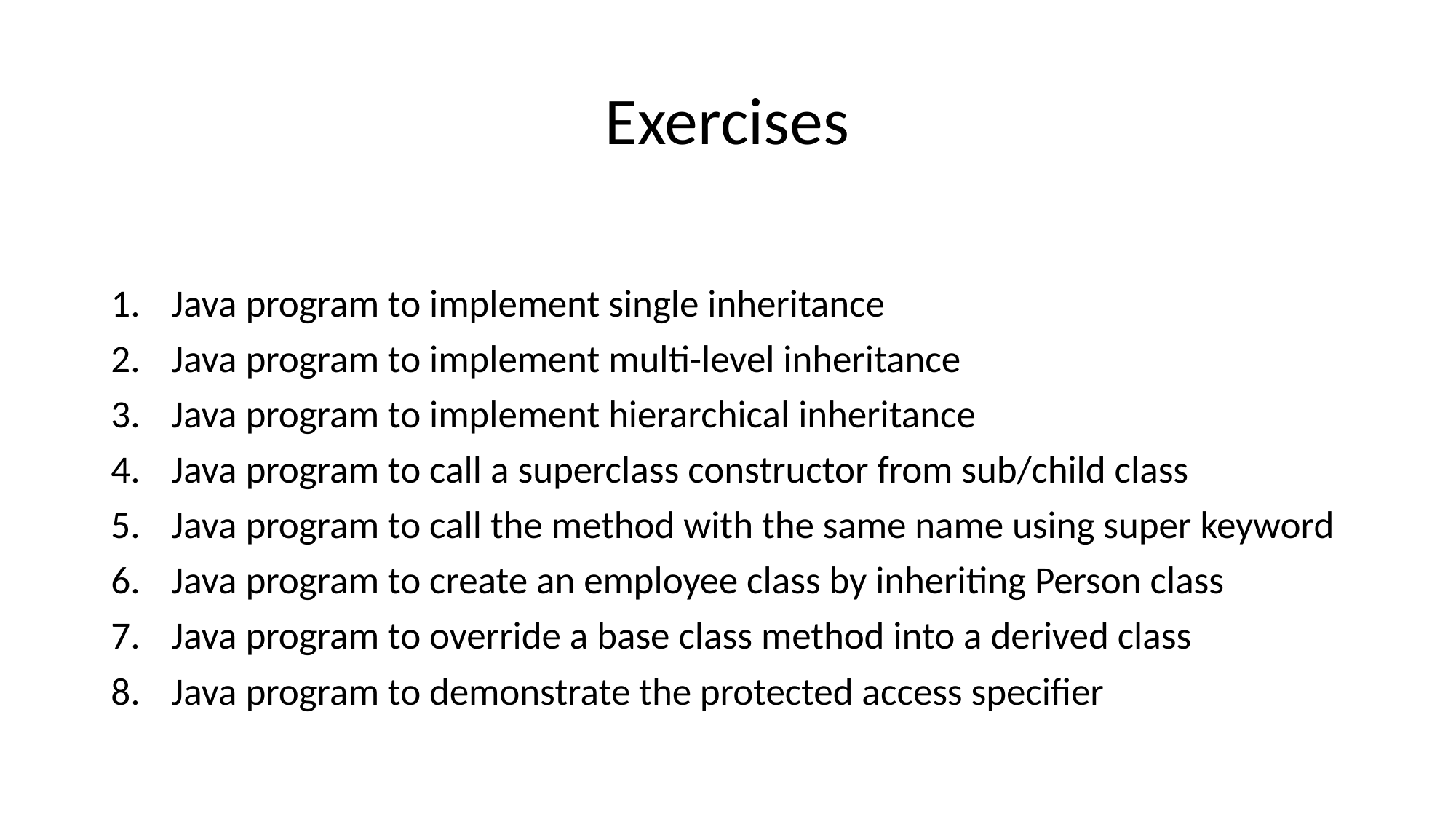

# Exercises

Java program to implement single inheritance
Java program to implement multi-level inheritance
Java program to implement hierarchical inheritance
Java program to call a superclass constructor from sub/child class
Java program to call the method with the same name using super keyword
Java program to create an employee class by inheriting Person class
Java program to override a base class method into a derived class
Java program to demonstrate the protected access specifier